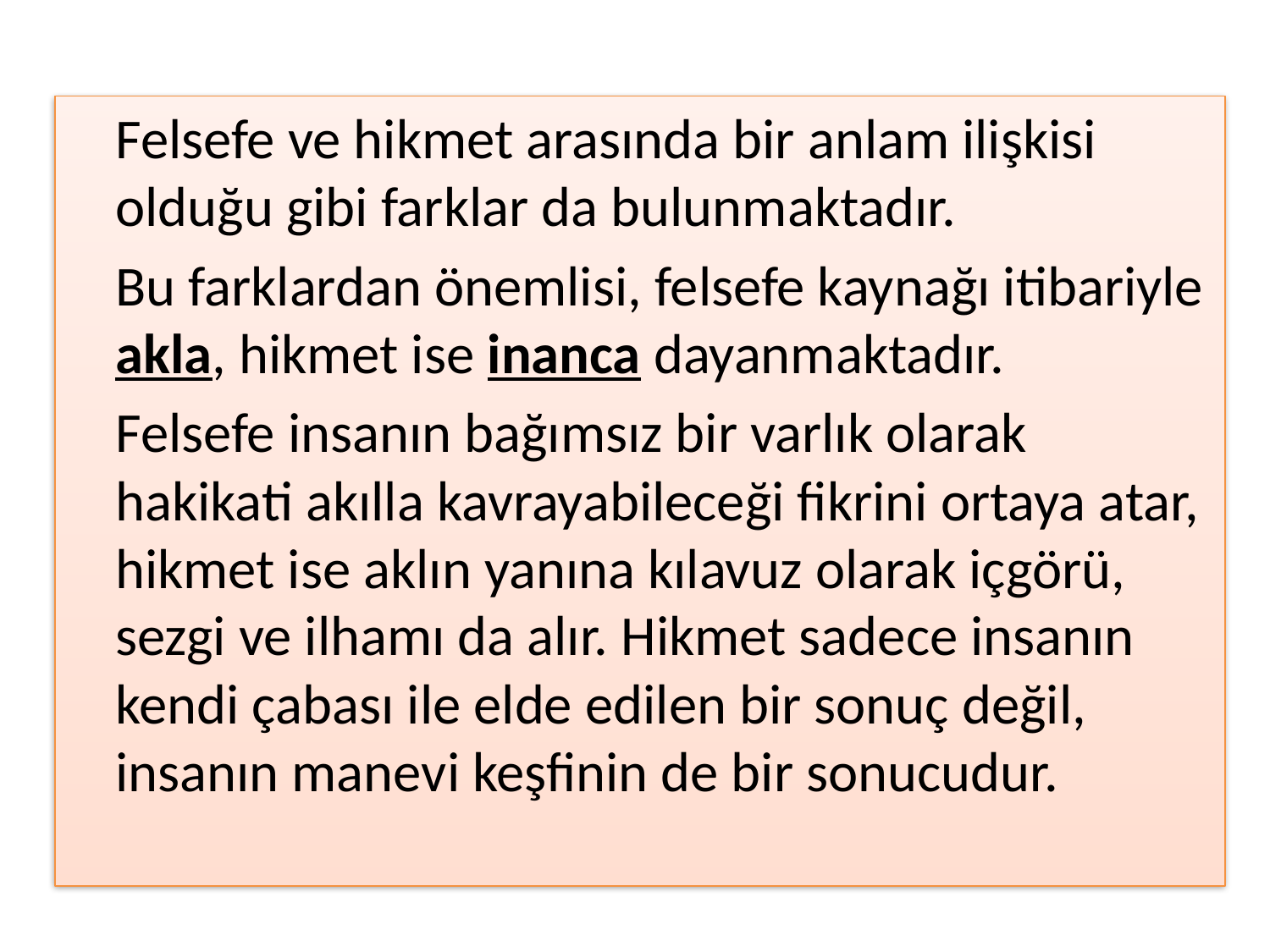

Felsefe ve hikmet arasında bir anlam ilişkisi olduğu gibi farklar da bulunmaktadır.
	Bu farklardan önemlisi, felsefe kaynağı itibariyle akla, hikmet ise inanca dayanmaktadır.
	Felsefe insanın bağımsız bir varlık olarak hakikati akılla kavrayabileceği fikrini ortaya atar, hikmet ise aklın yanına kılavuz olarak içgörü, sezgi ve ilhamı da alır. Hikmet sadece insanın kendi çabası ile elde edilen bir sonuç değil, insanın manevi keşfinin de bir sonucudur.